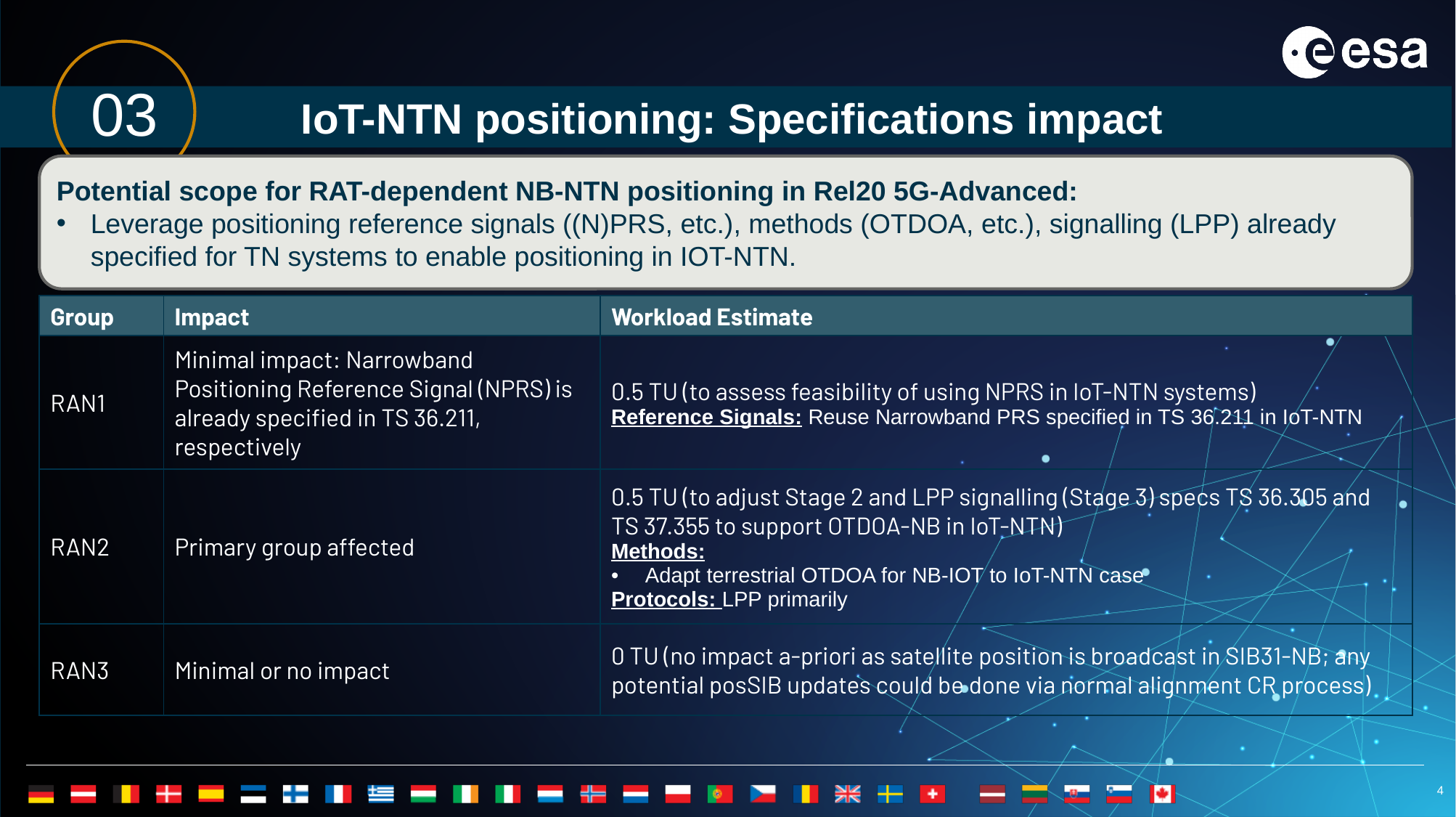

03
		IoT-NTN positioning: Specifications impact
Potential scope for RAT-dependent NB-NTN positioning in Rel20 5G-Advanced:
Leverage positioning reference signals ((N)PRS, etc.), methods (OTDOA, etc.), signalling (LPP) already specified for TN systems to enable positioning in IOT-NTN.
| Group | Impact | Workload Estimate |
| --- | --- | --- |
| RAN1 | Minimal impact: Narrowband Positioning Reference Signal (NPRS) is already specified in TS 36.211, respectively | 0.5 TU (to assess feasibility of using NPRS in IoT-NTN systems) Reference Signals: Reuse Narrowband PRS specified in TS 36.211 in IoT-NTN |
| RAN2 | Primary group affected | 0.5 TU (to adjust Stage 2 and LPP signalling (Stage 3) specs TS 36.305 and TS 37.355 to support OTDOA-NB in IoT-NTN) Methods: Adapt terrestrial OTDOA for NB-IOT to IoT-NTN case Protocols: LPP primarily |
| RAN3 | Minimal or no impact | 0 TU (no impact a-priori as satellite position is broadcast in SIB31-NB; any potential posSIB updates could be done via normal alignment CR process) |